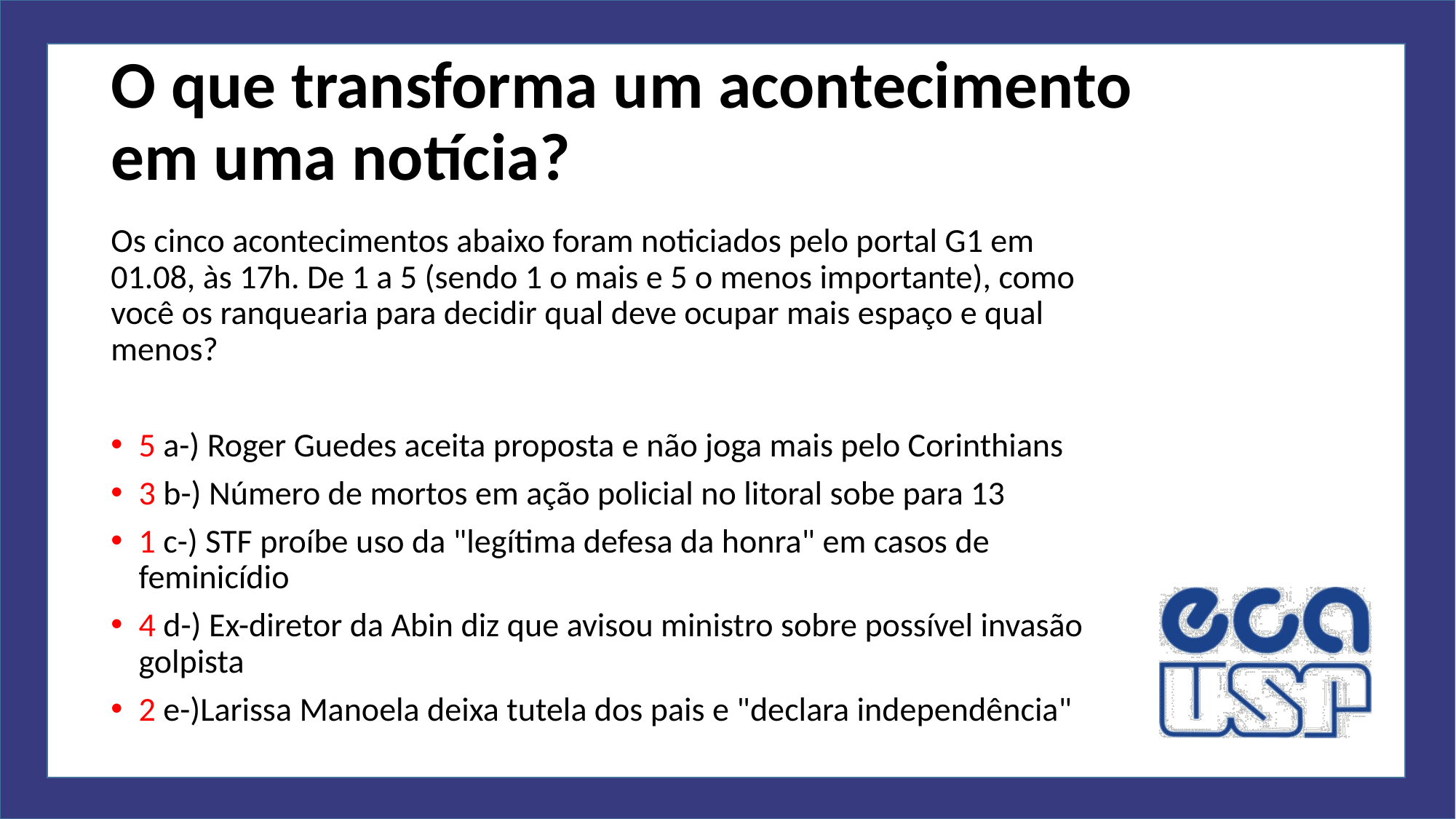

# O que transforma um acontecimento em uma notícia?
Os cinco acontecimentos abaixo foram noticiados pelo portal G1 em 01.08, às 17h. De 1 a 5 (sendo 1 o mais e 5 o menos importante), como você os ranquearia para decidir qual deve ocupar mais espaço e qual menos?

5 a-) Roger Guedes aceita proposta e não joga mais pelo Corinthians
3 b-) Número de mortos em ação policial no litoral sobe para 13
1 c-) STF proíbe uso da "legítima defesa da honra" em casos de feminicídio
4 d-) Ex-diretor da Abin diz que avisou ministro sobre possível invasão golpista
2 e-)Larissa Manoela deixa tutela dos pais e "declara independência"